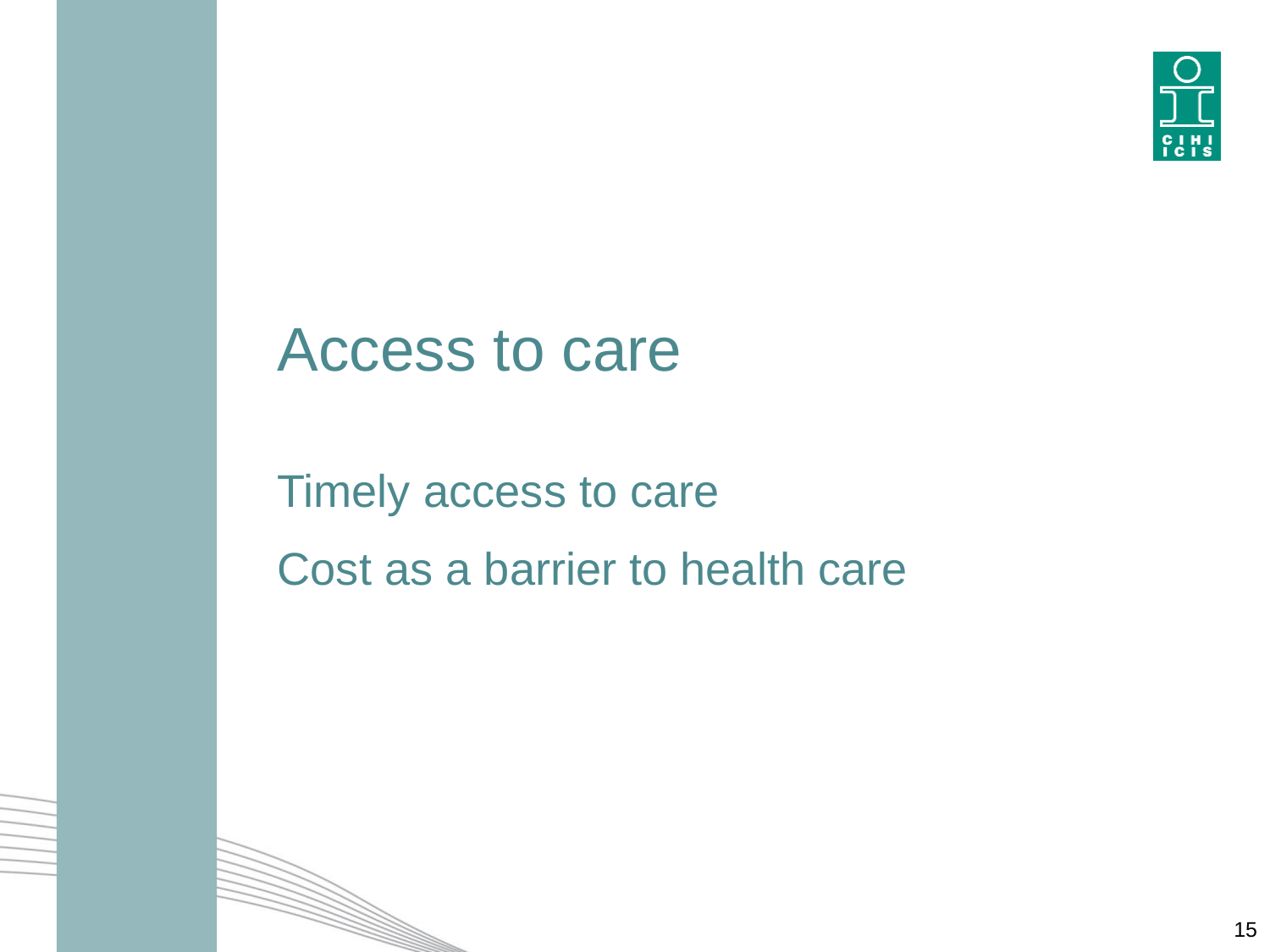

# Access to care
Timely access to care
Cost as a barrier to health care
15